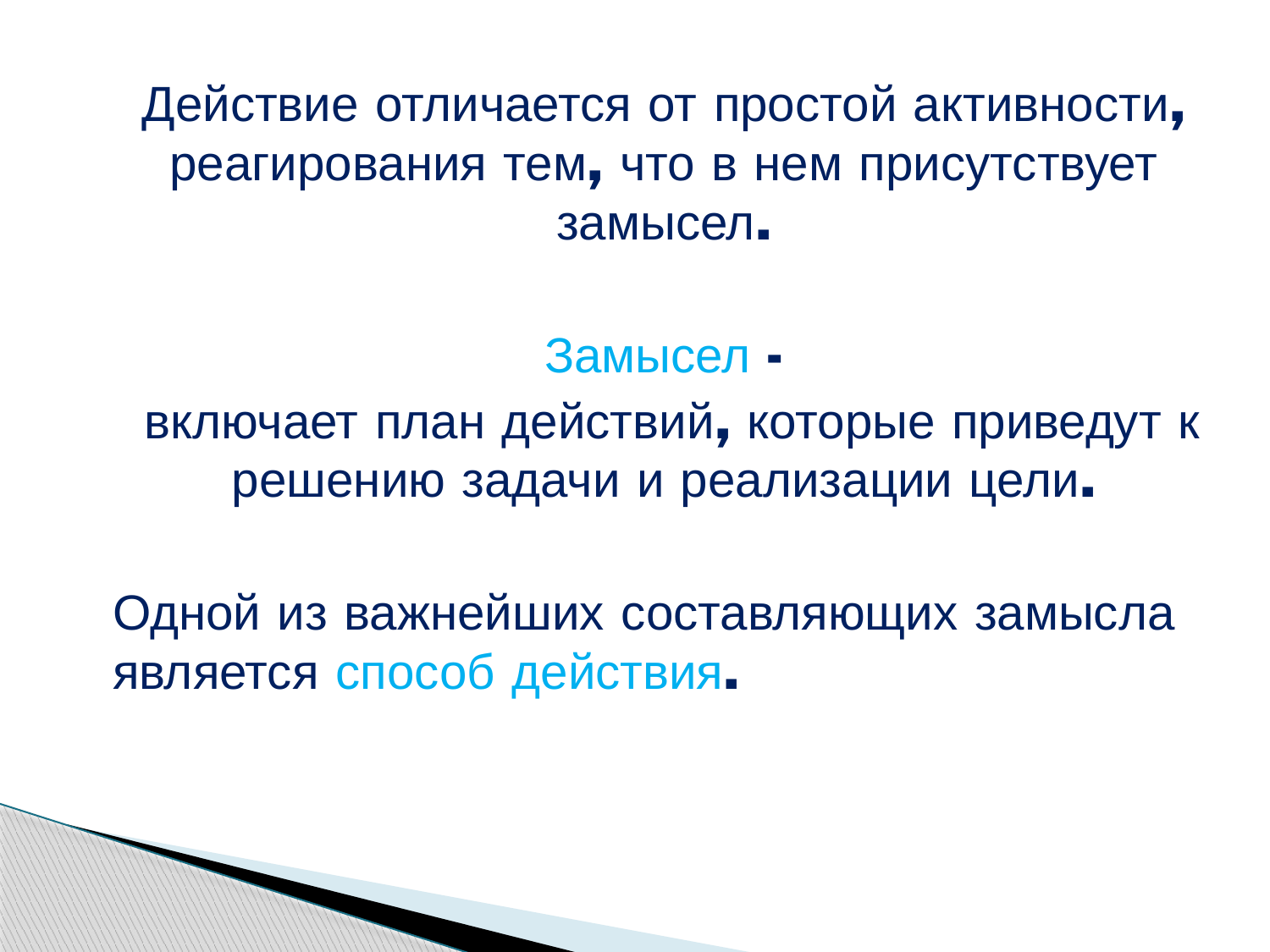

#
Действие отличается от простой активности, реагирования тем, что в нем присутствует замысел.

Замысел -
 включает план действий, которые приведут к решению задачи и реализации цели.

Одной из важнейших составляющих замысла является способ действия.